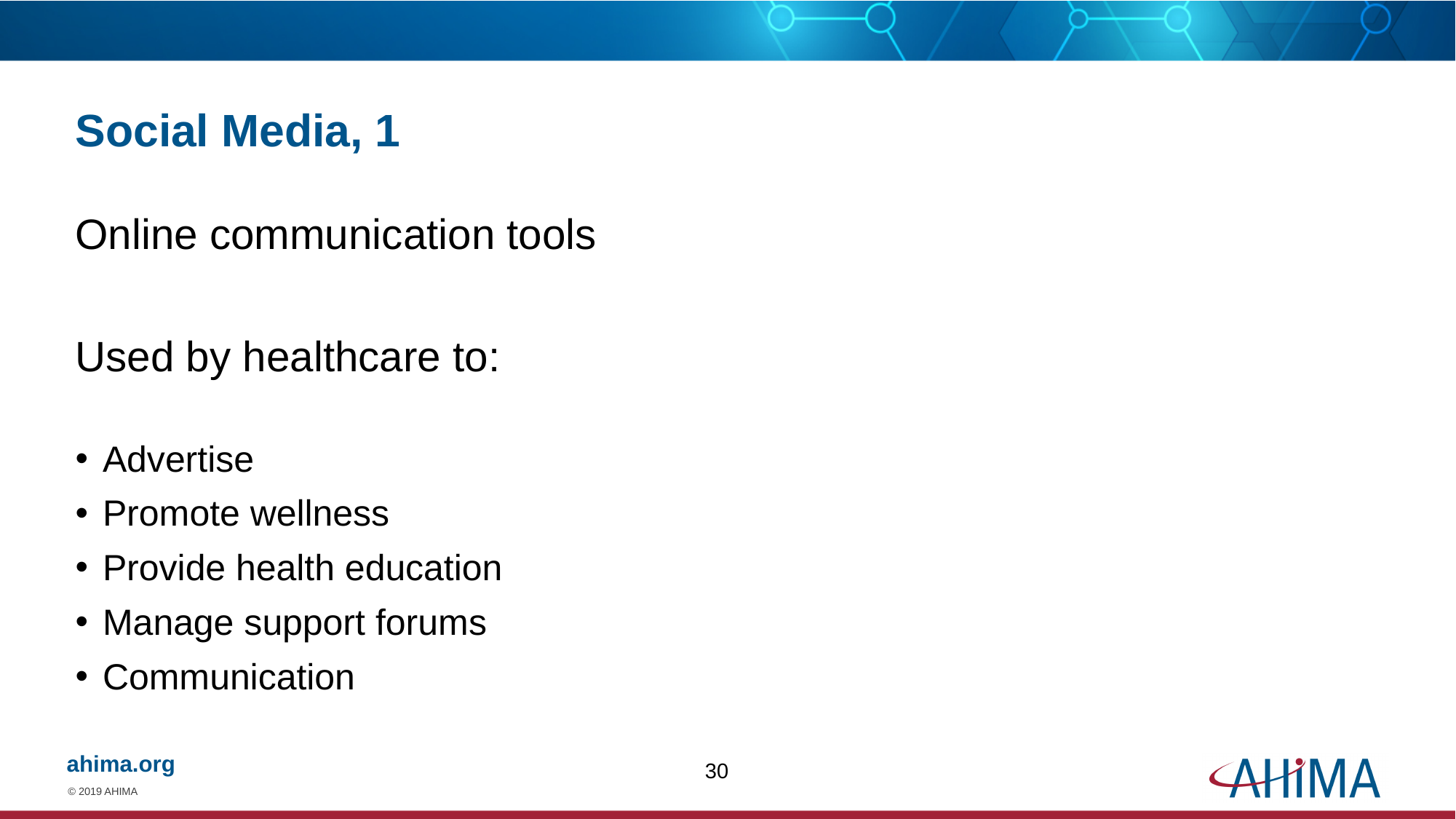

# Social Media, 1
Online communication tools

Used by healthcare to:

Advertise
Promote wellness
Provide health education
Manage support forums
Communication